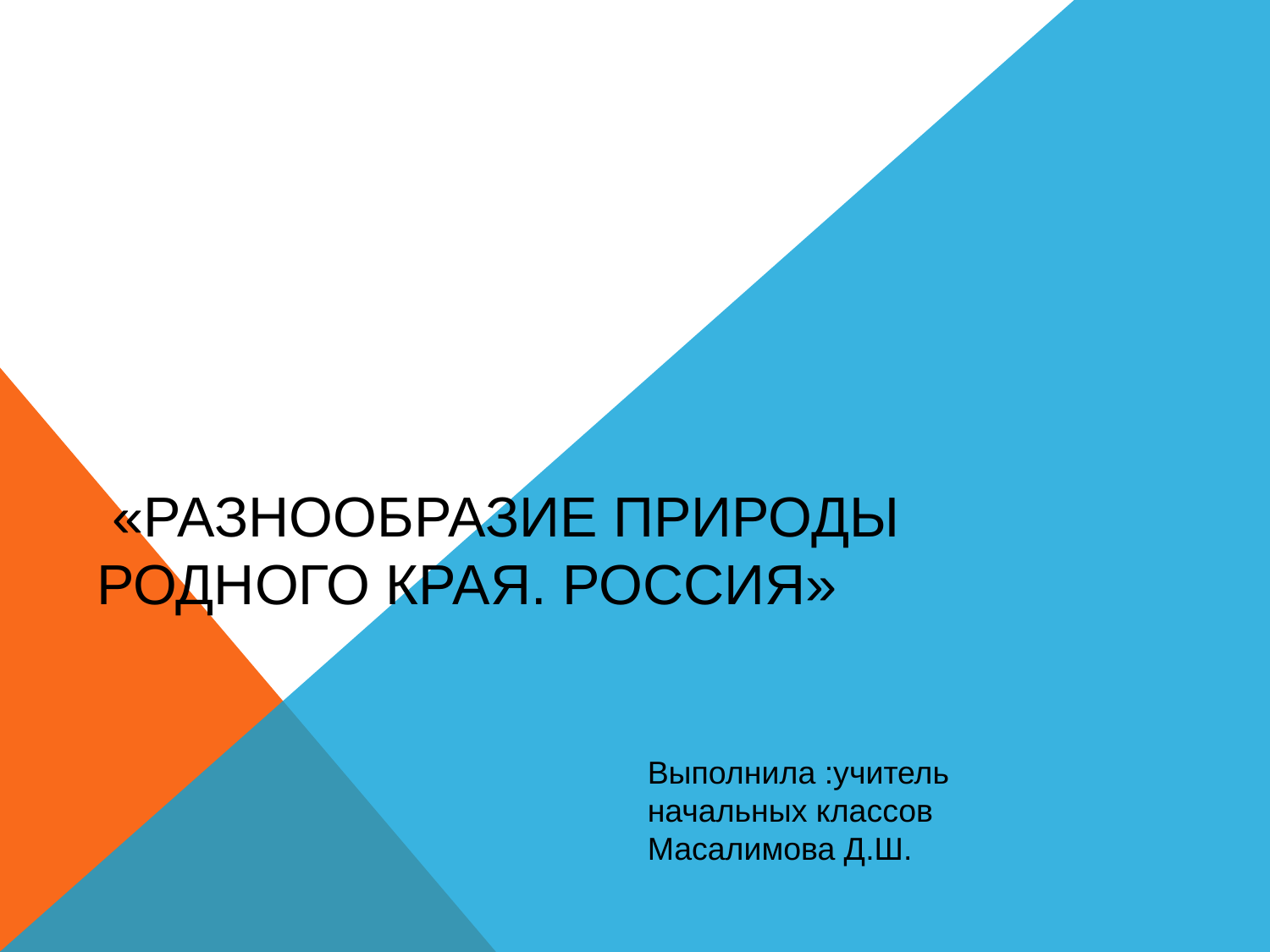

# «разнообразие природы родного края. Россия»
Выполнила :учитель начальных классов Масалимова Д.Ш.